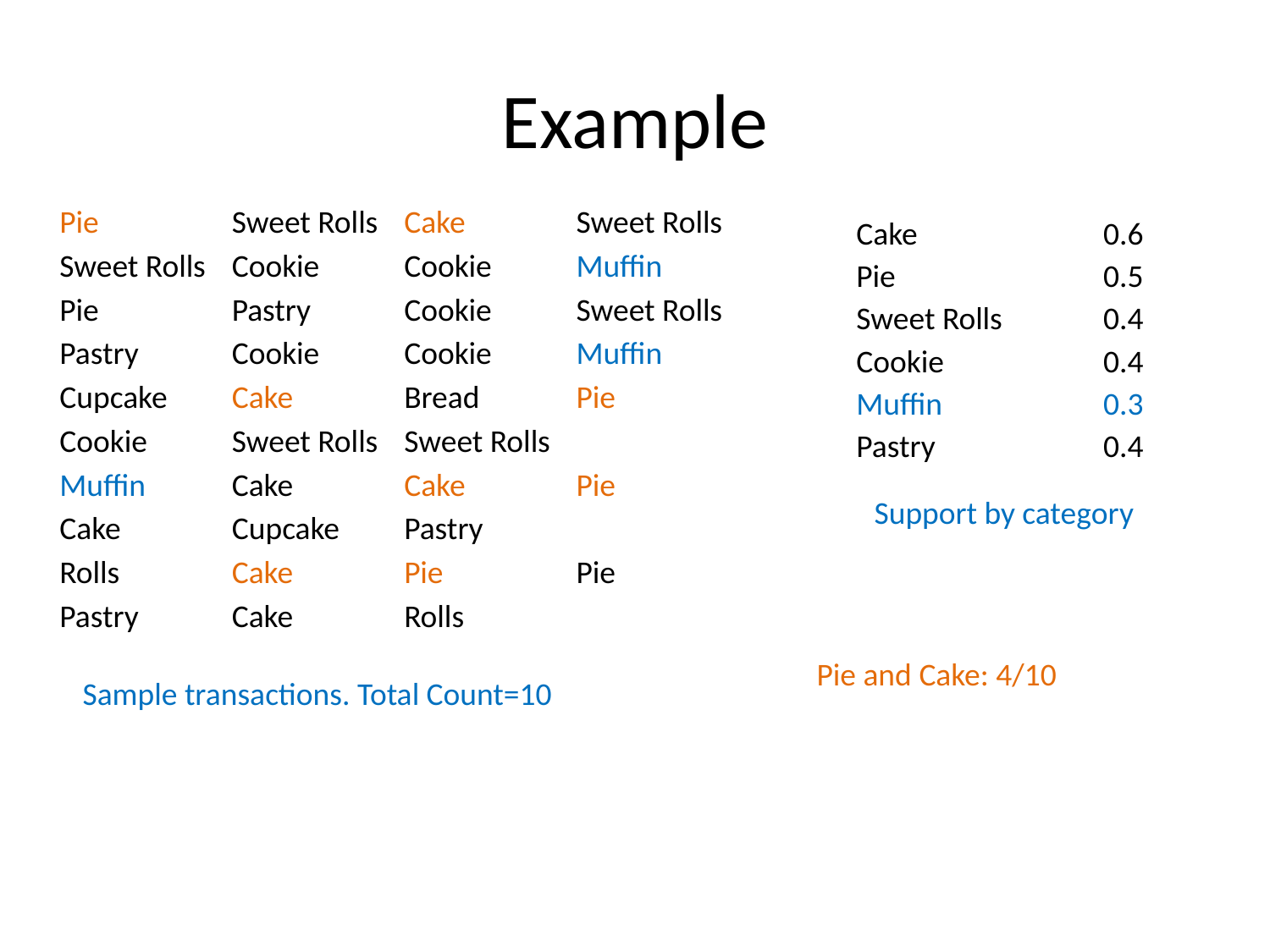

# Example
| Pie | Sweet Rolls | Cake | Sweet Rolls |
| --- | --- | --- | --- |
| Sweet Rolls | Cookie | Cookie | Muffin |
| Pie | Pastry | Cookie | Sweet Rolls |
| Pastry | Cookie | Cookie | Muffin |
| Cupcake | Cake | Bread | Pie |
| Cookie | Sweet Rolls | Sweet Rolls |  |
| Muffin | Cake | Cake | Pie |
| Cake | Cupcake | Pastry |  |
| Rolls | Cake | Pie | Pie |
| Pastry | Cake | Rolls |  |
| Cake | 0.6 |
| --- | --- |
| Pie | 0.5 |
| Sweet Rolls | 0.4 |
| Cookie | 0.4 |
| Muffin | 0.3 |
| Pastry | 0.4 |
Support by category
Pie and Cake: 4/10
Sample transactions. Total Count=10